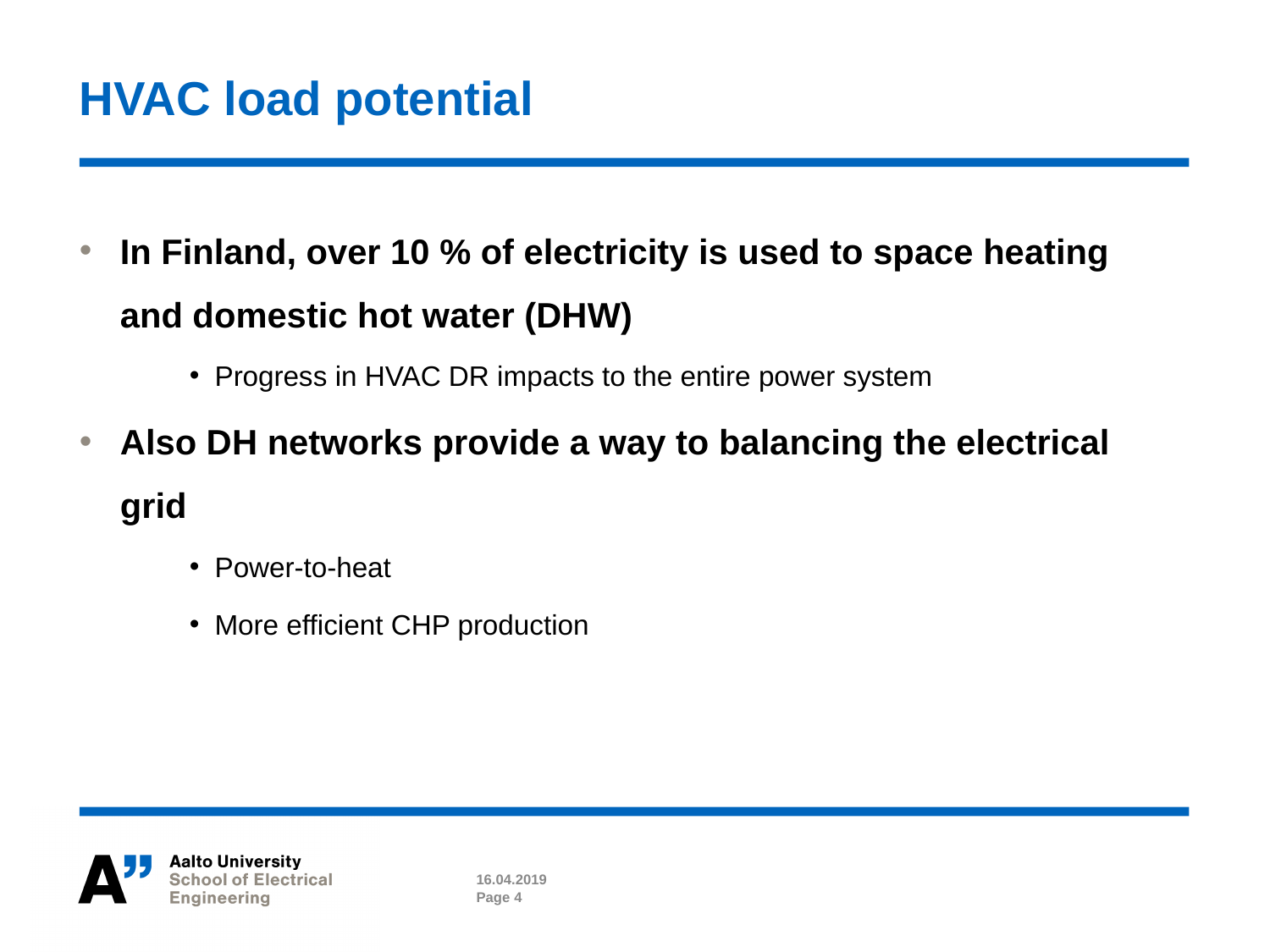

# HVAC load potential
In Finland, over 10 % of electricity is used to space heating and domestic hot water (DHW)
Progress in HVAC DR impacts to the entire power system
Also DH networks provide a way to balancing the electrical grid
Power-to-heat
More efficient CHP production

16.04.2019
Page 4